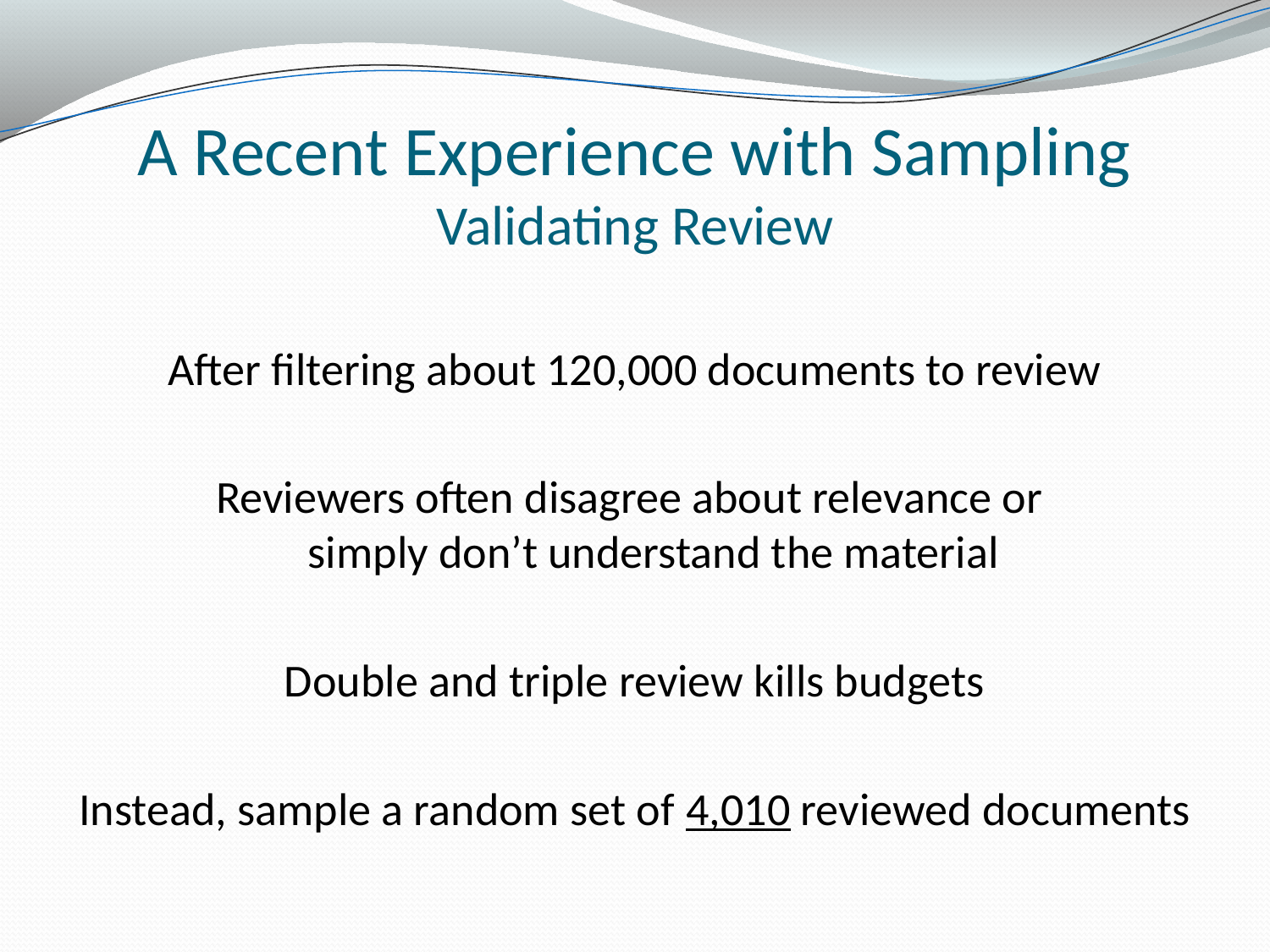

# A Recent Experience with Sampling Validating Review

After filtering about 120,000 documents to review

Reviewers often disagree about relevance or
simply don’t understand the material

Double and triple review kills budgets

Instead, sample a random set of 4,010 reviewed documents